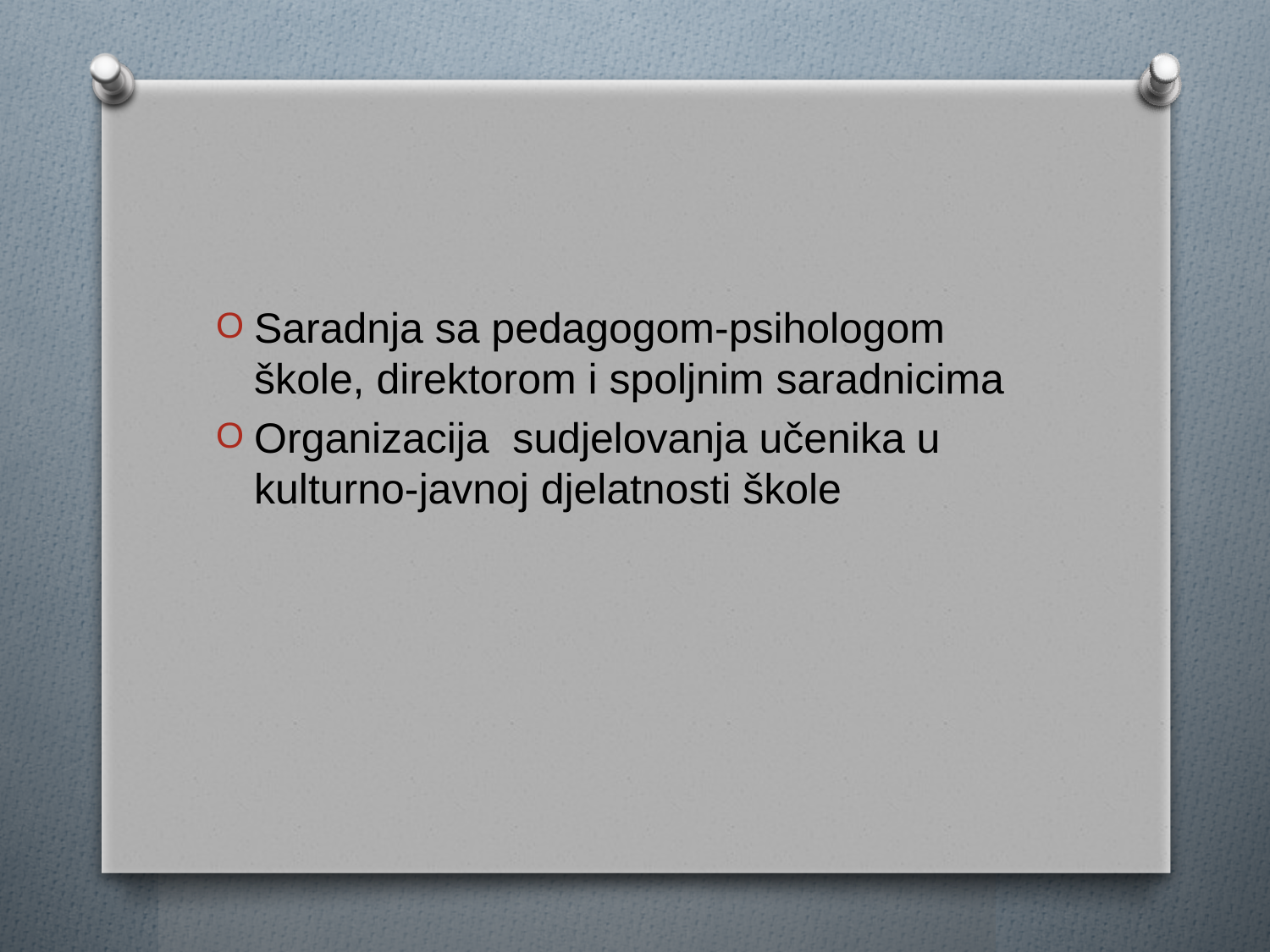

#
Saradnja sa pedagogom-psihologom škole, direktorom i spoljnim saradnicima
Organizacija  sudjelovanja učenika u kulturno-javnoj djelatnosti škole